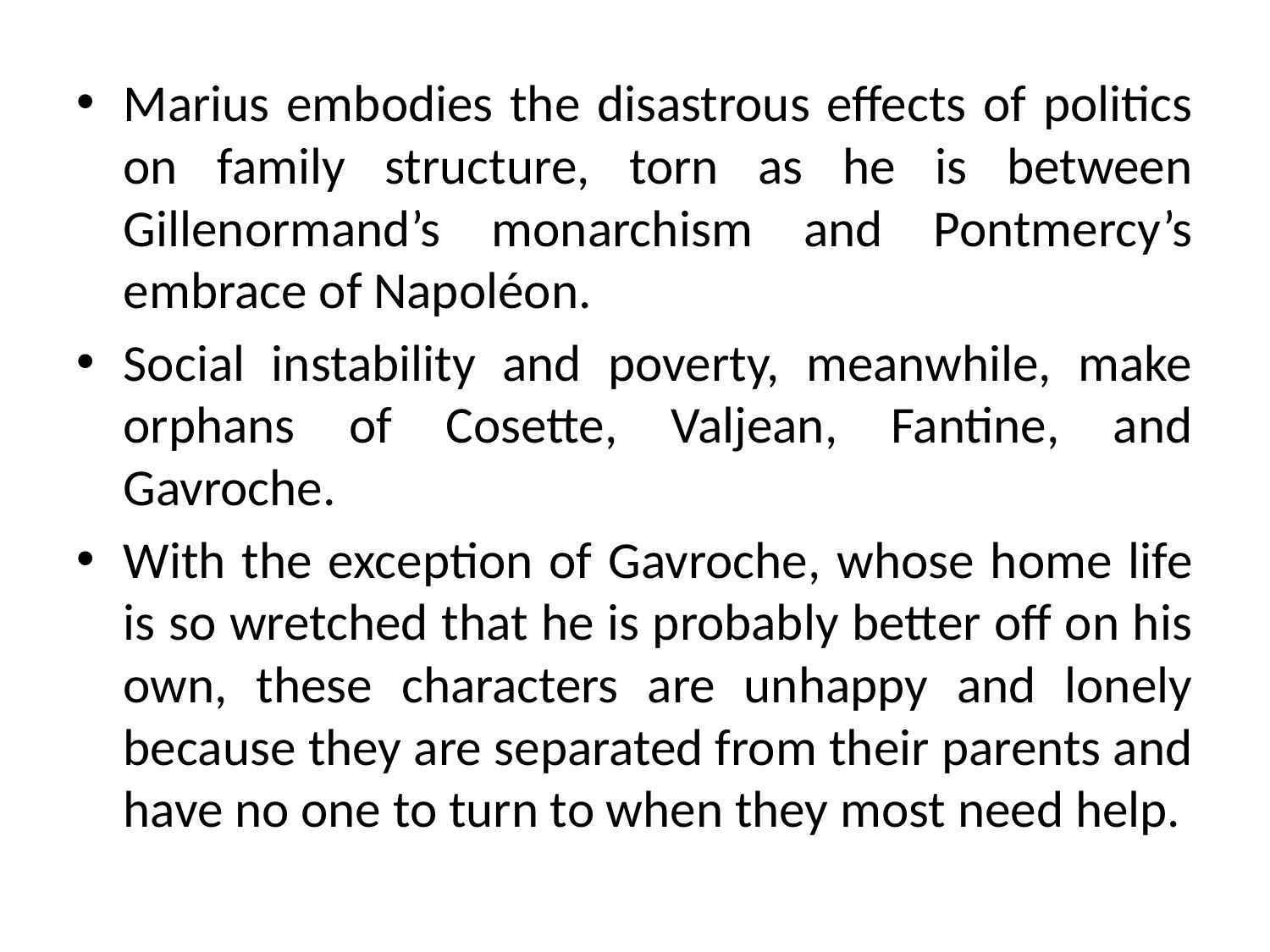

Marius embodies the disastrous effects of politics on family structure, torn as he is between Gillenormand’s monarchism and Pontmercy’s embrace of Napoléon.
Social instability and poverty, meanwhile, make orphans of Cosette, Valjean, Fantine, and Gavroche.
With the exception of Gavroche, whose home life is so wretched that he is probably better off on his own, these characters are unhappy and lonely because they are separated from their parents and have no one to turn to when they most need help.